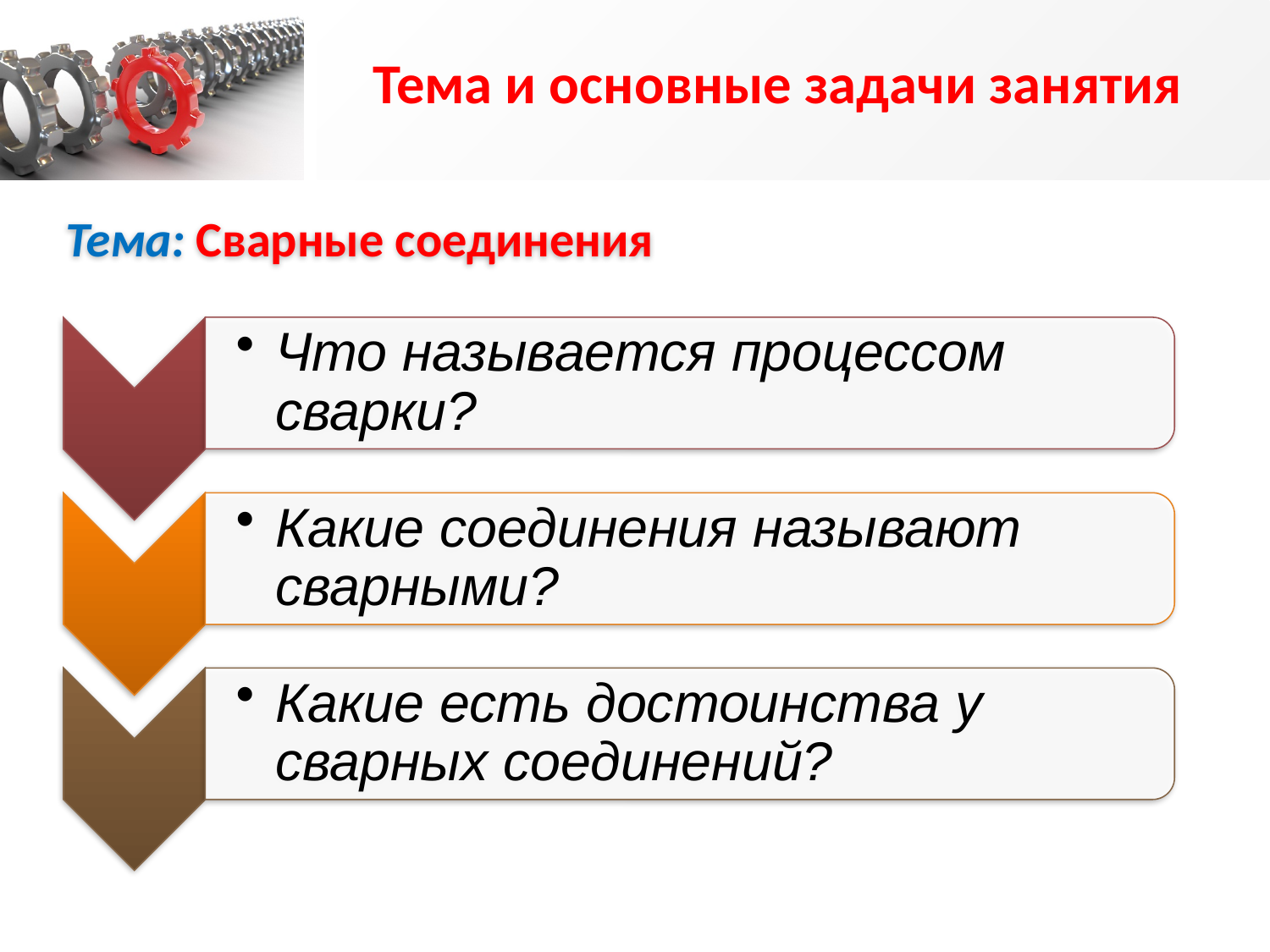

Тема и основные задачи занятия
Тема: Сварные соединения

Что называется процессом сварки?

Какие соединения называют сварными?

Какие есть достоинства у сварных соединений?